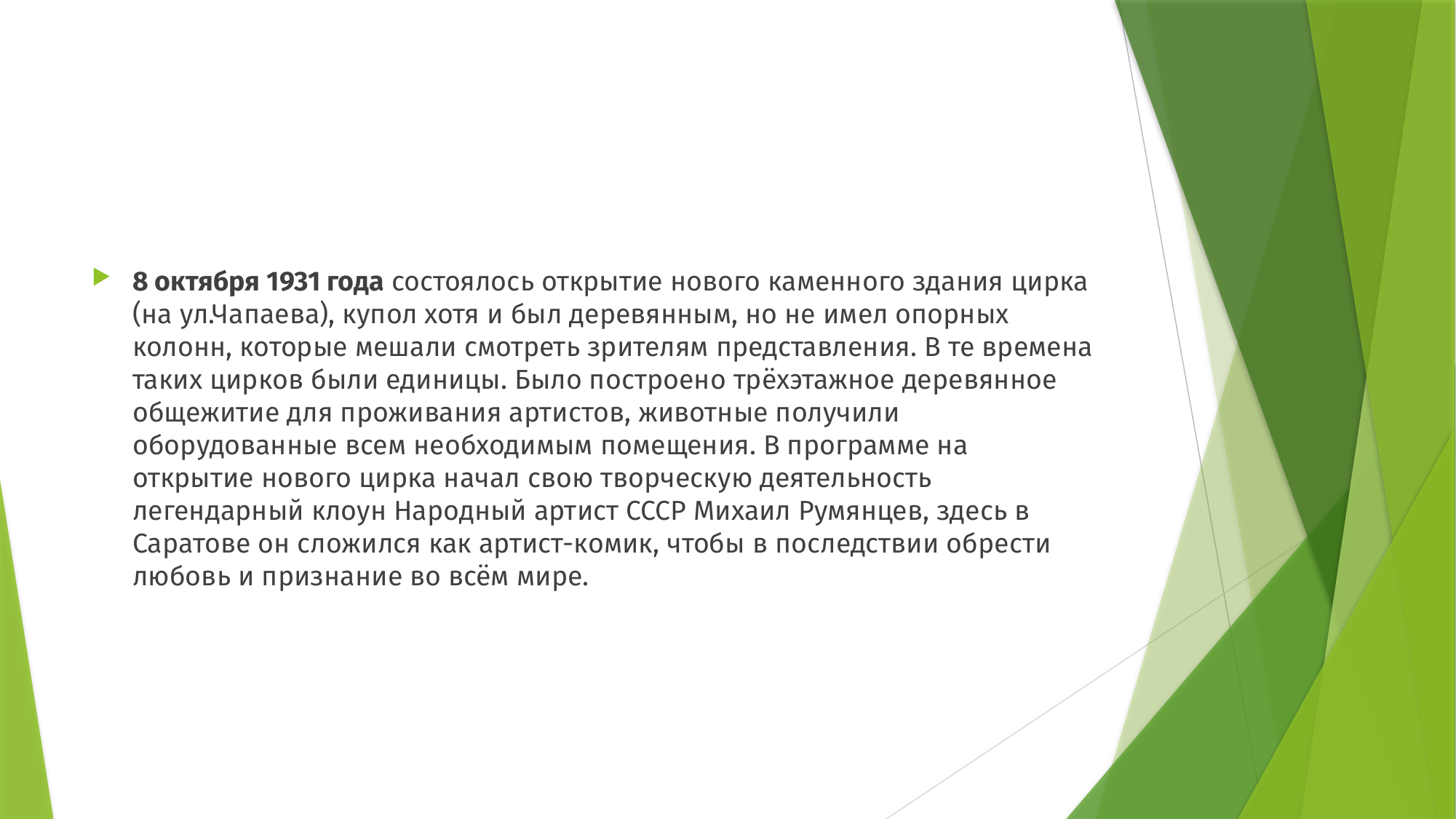

#
8 октября 1931 года состоялось открытие нового каменного здания цирка (на ул.Чапаева), купол хотя и был деревянным, но не имел опорных колонн, которые мешали смотреть зрителям представления. В те времена таких цирков были единицы. Было построено трёхэтажное деревянное общежитие для проживания артистов, животные получили оборудованные всем необходимым помещения. В программе на открытие нового цирка начал свою творческую деятельность легендарный клоун Народный артист СССР Михаил Румянцев, здесь в Саратове он сложился как артист-комик, чтобы в последствии обрести любовь и признание во всём мире.